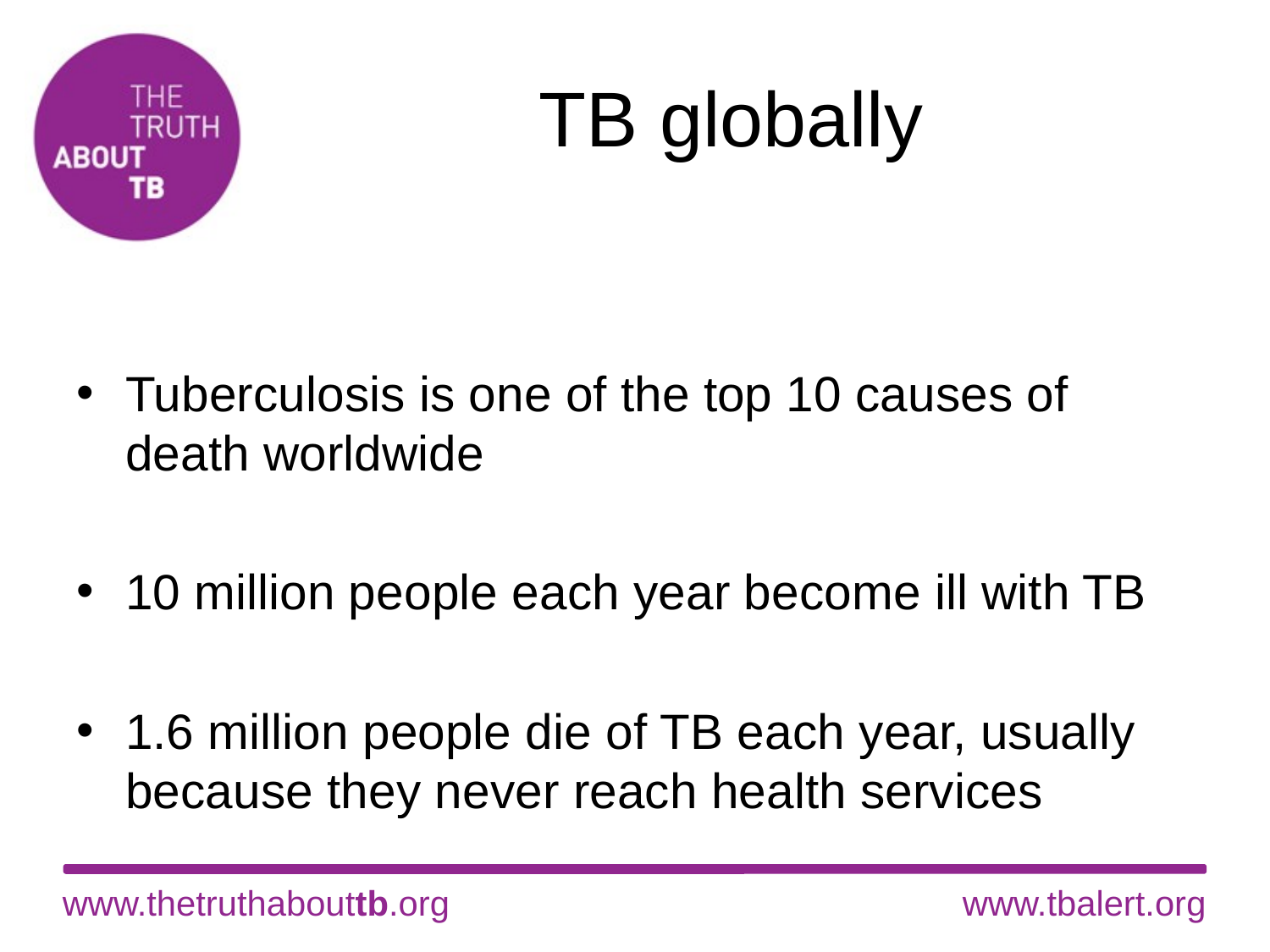

# TB globally

Tuberculosis is one of the top 10 causes of death worldwide

10 million people each year become ill with TB

1.6 million people die of TB each year, usually because they never reach health services